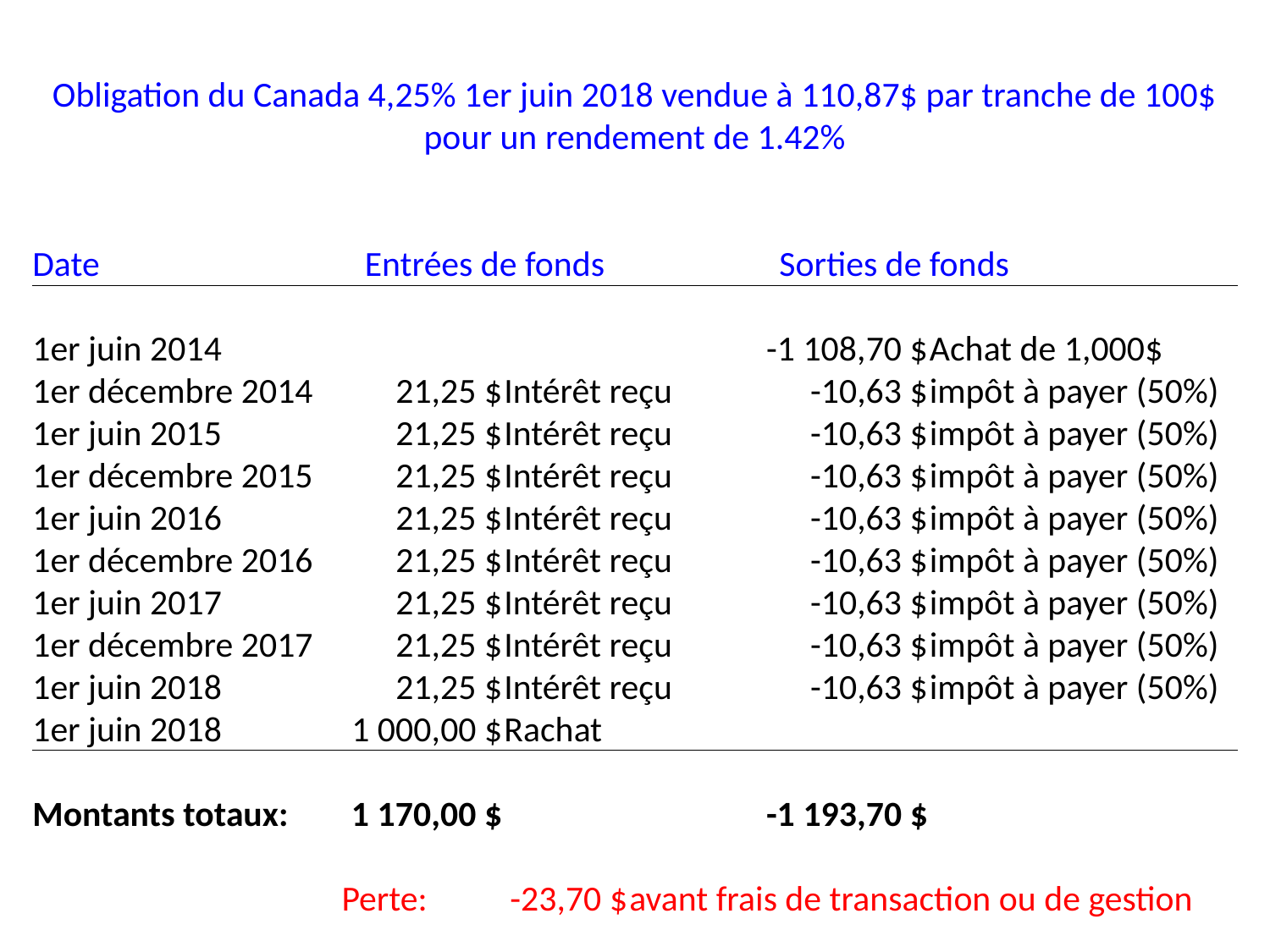

|  |  |  |  |  |  |  |  |  |  |
| --- | --- | --- | --- | --- | --- | --- | --- | --- | --- |
| Obligation du Canada 4,25% 1er juin 2018 vendue à 110,87$ par tranche de 100$ |  |  |  |  |  |  |  |  |  |
| pour un rendement de 1.42% |  |  |  |  |  |  |  |  |  |
|  |  |  |  |  |  |  |  |  |  |
|  |  |  |  |  |  |  |  |  |  |
| Date |  |  | Entrées de fonds |  |  | Sorties de fonds |  |  |  |
|  |  |  |  |  |  |  |  |  |  |
| 1er juin 2014 |  |  |  |  |  | -1 108,70 $ | Achat de 1,000$ |  |  |
| 1er décembre 2014 |  |  | 21,25 $ | Intérêt reçu |  | -10,63 $ | impôt à payer (50%) |  |  |
| 1er juin 2015 |  |  | 21,25 $ | Intérêt reçu |  | -10,63 $ | impôt à payer (50%) |  |  |
| 1er décembre 2015 |  |  | 21,25 $ | Intérêt reçu |  | -10,63 $ | impôt à payer (50%) |  |  |
| 1er juin 2016 |  |  | 21,25 $ | Intérêt reçu |  | -10,63 $ | impôt à payer (50%) |  |  |
| 1er décembre 2016 |  |  | 21,25 $ | Intérêt reçu |  | -10,63 $ | impôt à payer (50%) |  |  |
| 1er juin 2017 |  |  | 21,25 $ | Intérêt reçu |  | -10,63 $ | impôt à payer (50%) |  |  |
| 1er décembre 2017 |  |  | 21,25 $ | Intérêt reçu |  | -10,63 $ | impôt à payer (50%) |  |  |
| 1er juin 2018 |  |  | 21,25 $ | Intérêt reçu |  | -10,63 $ | impôt à payer (50%) |  |  |
| 1er juin 2018 |  |  | 1 000,00 $ | Rachat |  |  |  |  |  |
|  |  |  |  |  |  |  |  |  |  |
| Montants totaux: |  |  | 1 170,00 $ |  |  | -1 193,70 $ |  |  |  |
|  |  |  |  |  |  |  |  |  |  |
|  |  |  | Perte: | -23,70 $ | avant frais de transaction ou de gestion |  |  |  |  |